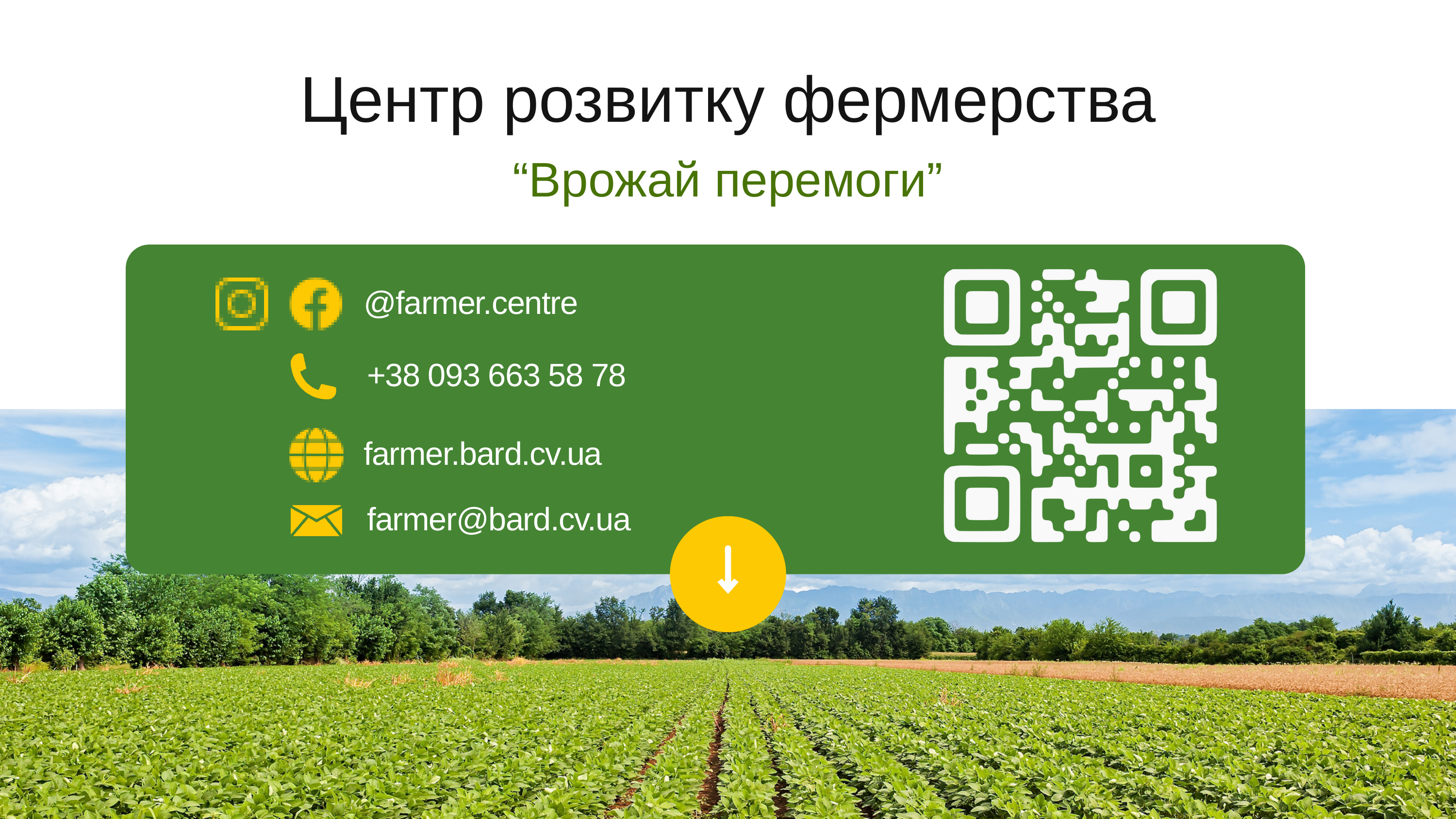

Центр розвитку фермерства
“Врожай перемоги”

@farmer.centre

+38 093 663 58 78

farmer.bard.cv.ua
farmer@bard.cv.ua